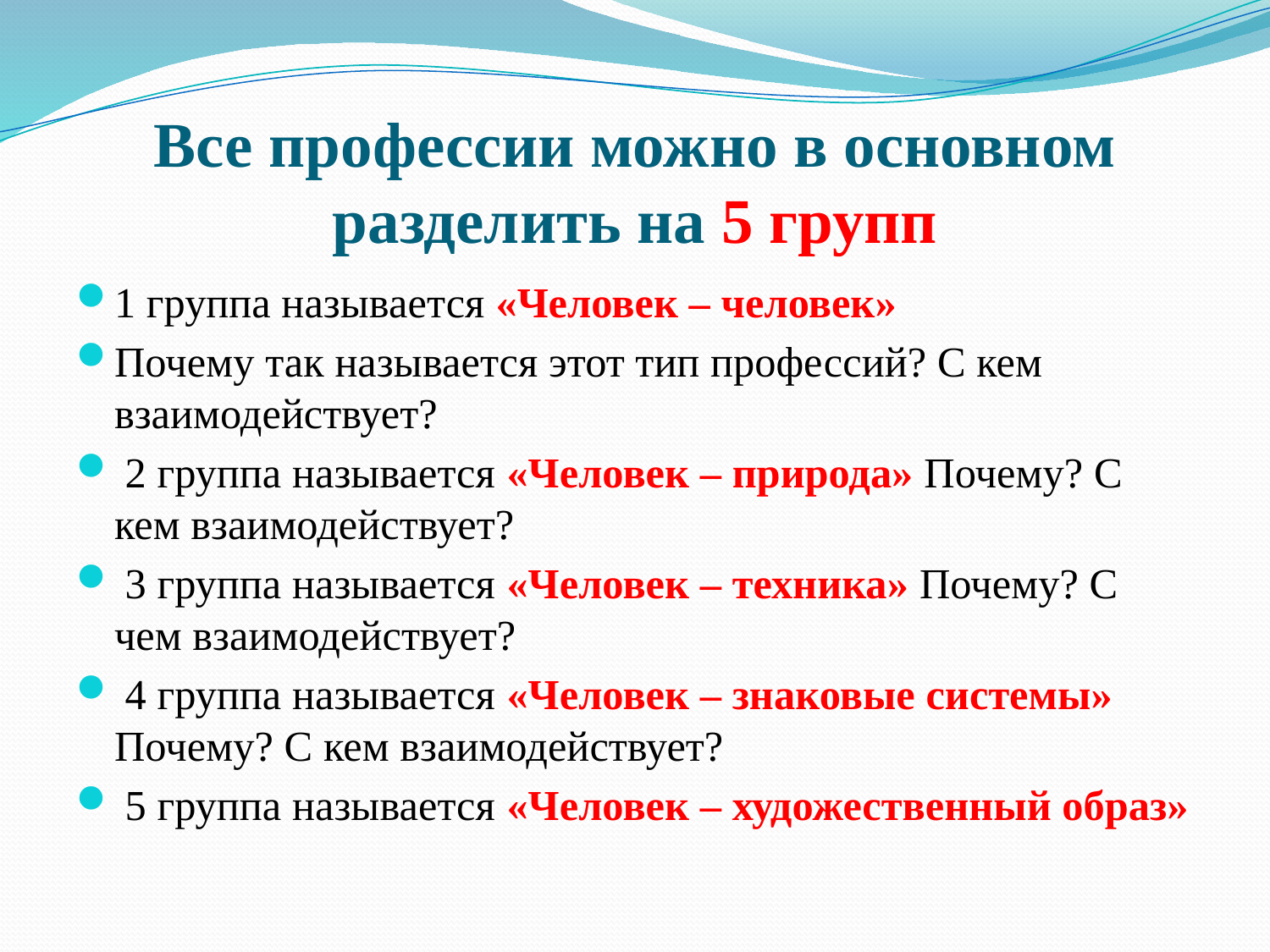

# Все профессии можно в основном разделить на 5 групп
1 группа называется «Человек – человек»
Почему так называется этот тип профессий? С кем взаимодействует?
 2 группа называется «Человек – природа» Почему? С кем взаимодействует?
 3 группа называется «Человек – техника» Почему? С чем взаимодействует?
 4 группа называется «Человек – знаковые системы» Почему? С кем взаимодействует?
 5 группа называется «Человек – художественный образ»